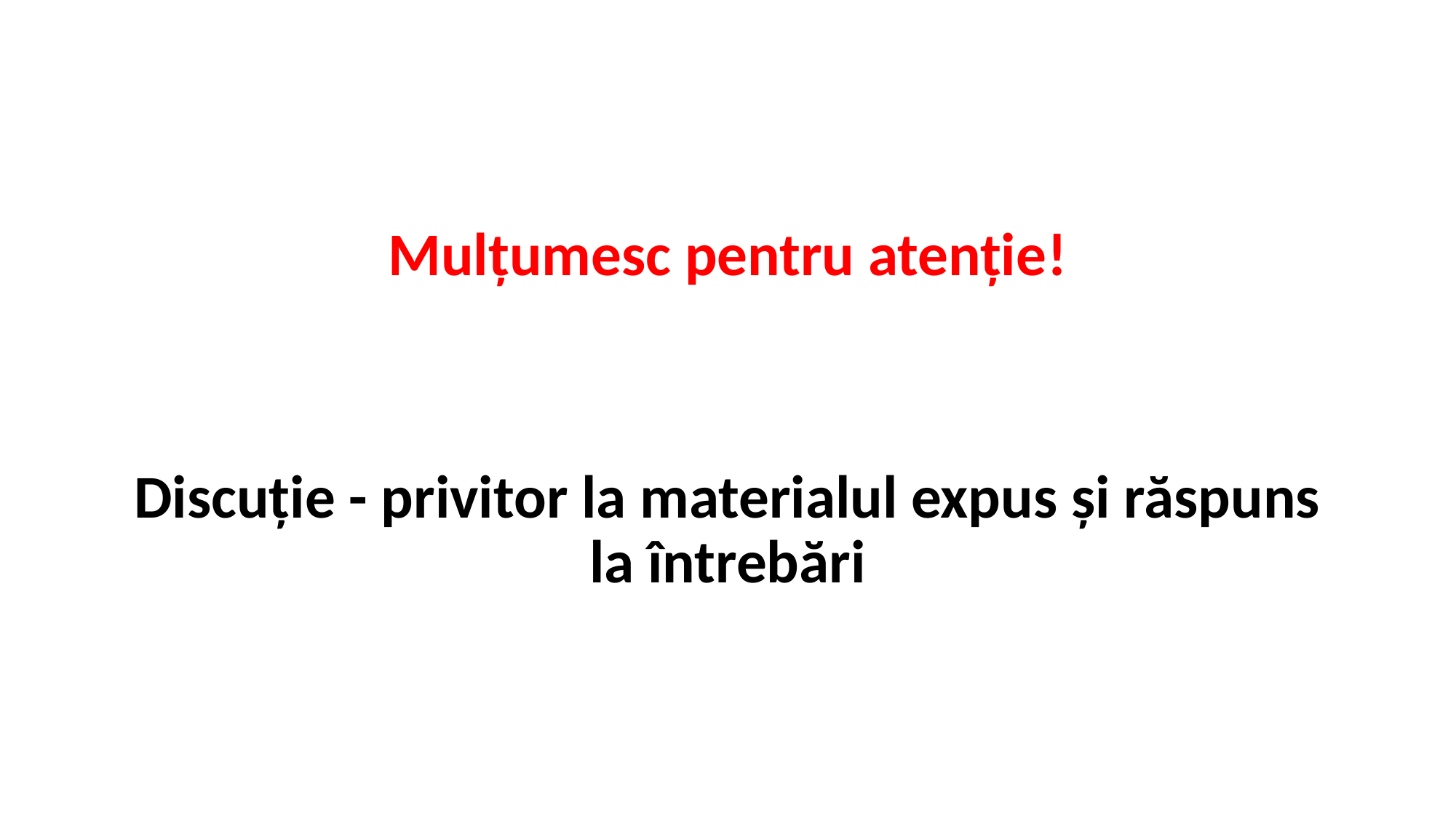

Mulţumesc pentru atenţie!

Discuție - privitor la materialul expus şi răspuns la întrebări